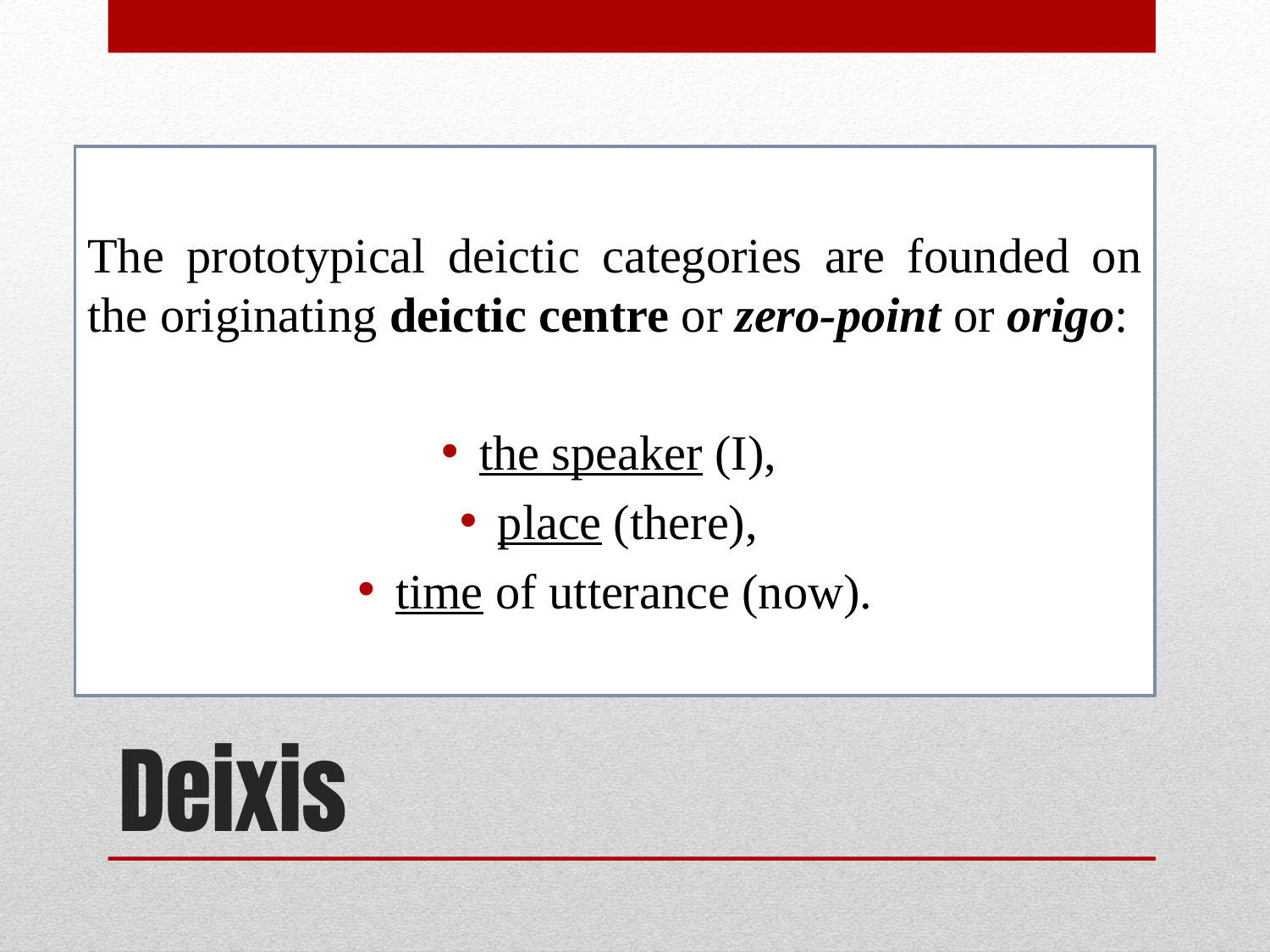

The prototypical deictic categories are founded on the originating deictic centre or zero-point or origo:

the speaker (I),
place (there),
time of utterance (now).
# Deixis